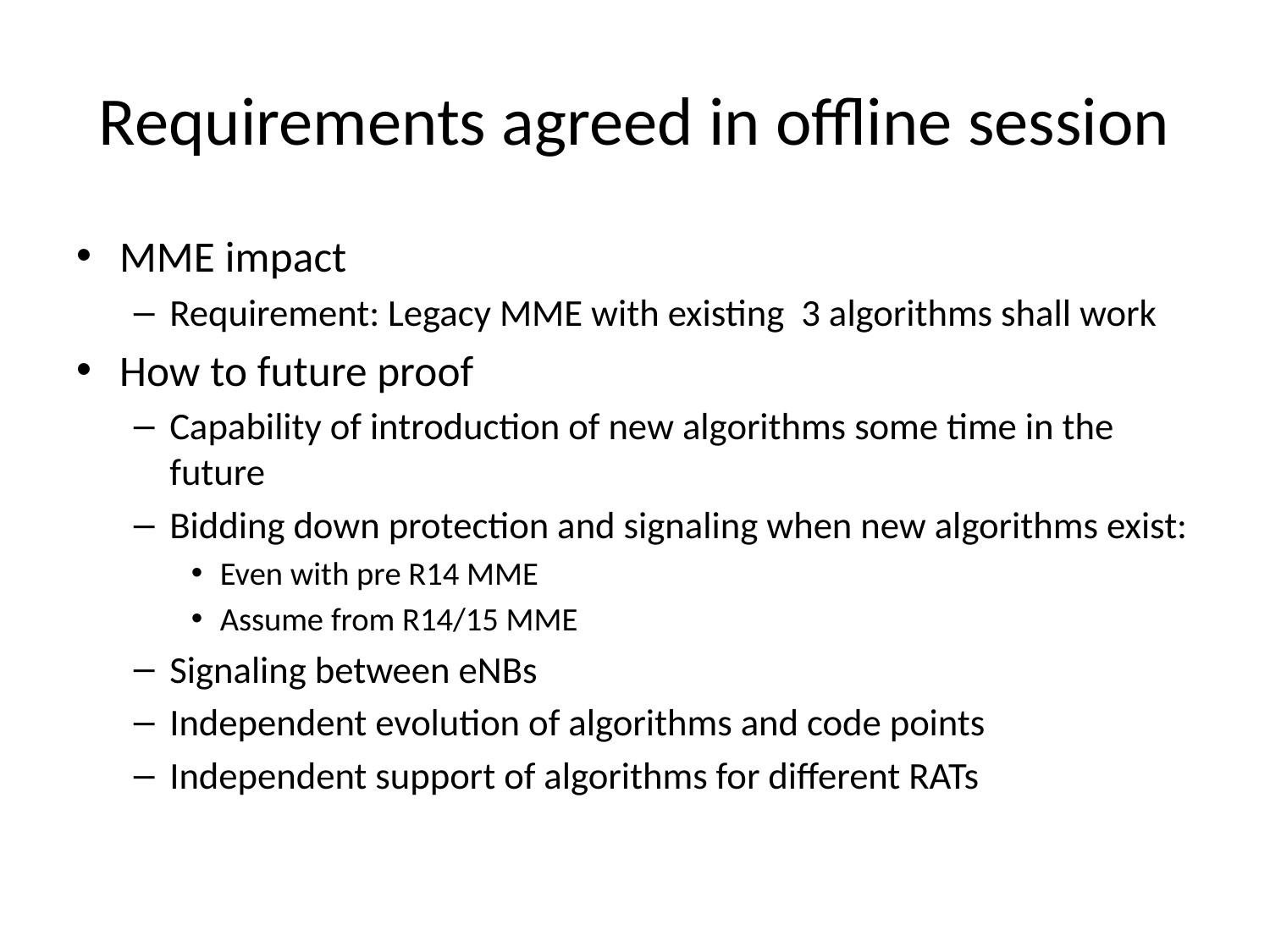

# Requirements agreed in offline session
MME impact
Requirement: Legacy MME with existing  3 algorithms shall work
How to future proof
Capability of introduction of new algorithms some time in the future
Bidding down protection and signaling when new algorithms exist:
Even with pre R14 MME
Assume from R14/15 MME
Signaling between eNBs
Independent evolution of algorithms and code points
Independent support of algorithms for different RATs